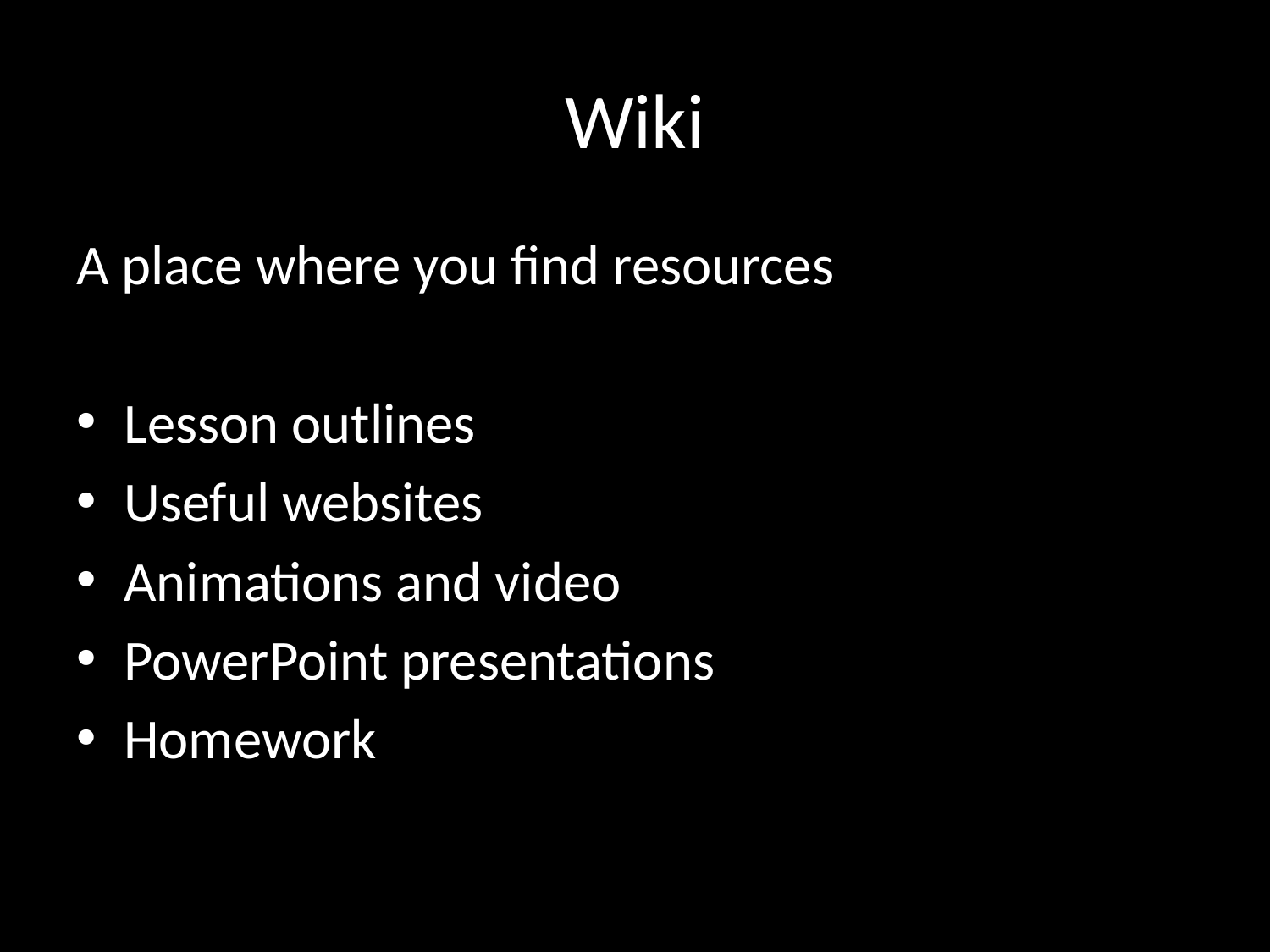

# Wiki
A place where you find resources

Lesson outlines
Useful websites
Animations and video
PowerPoint presentations
Homework